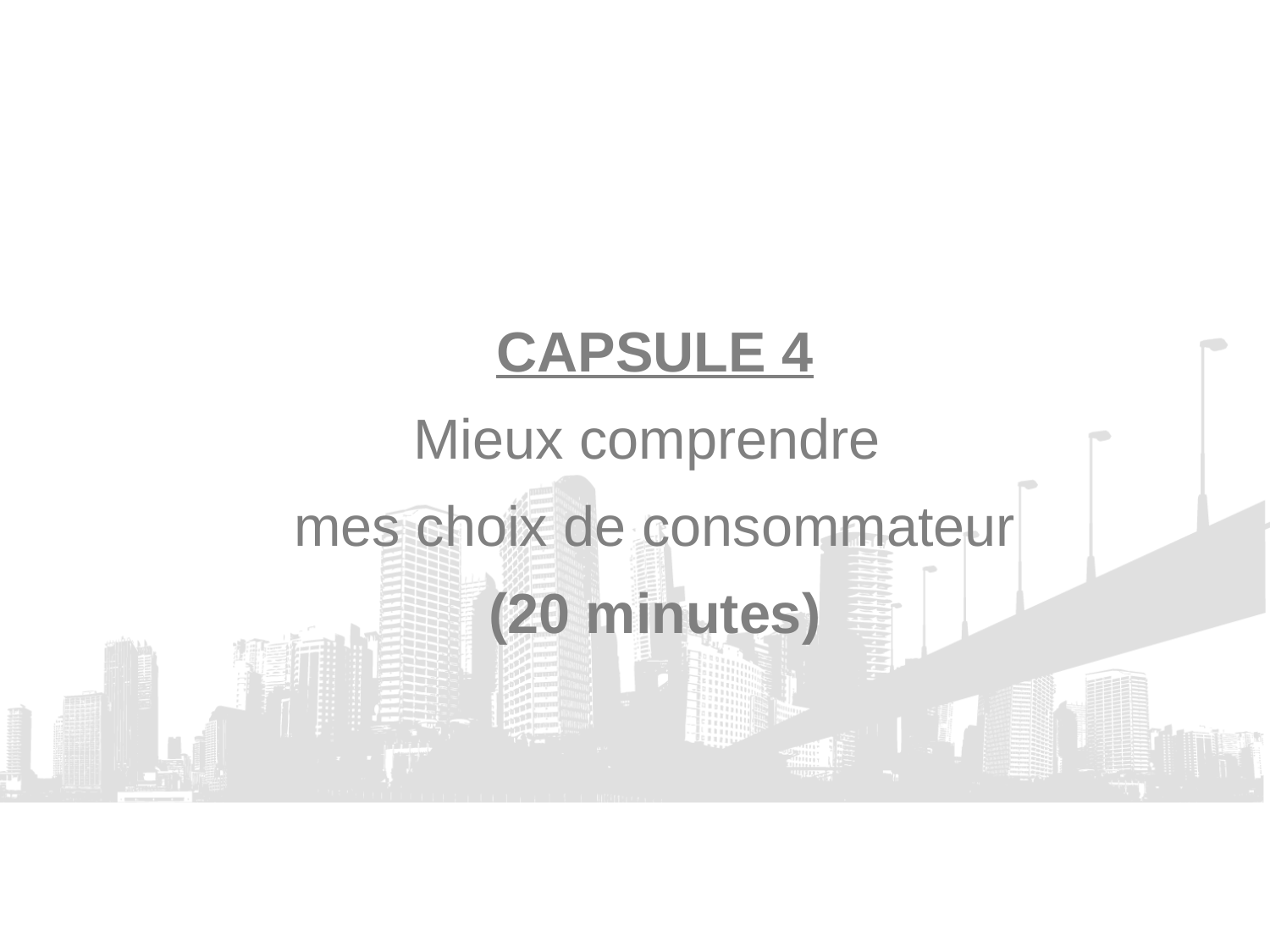

CAPSULE 4
Mieux comprendre
mes choix de consommateur
(20 minutes)